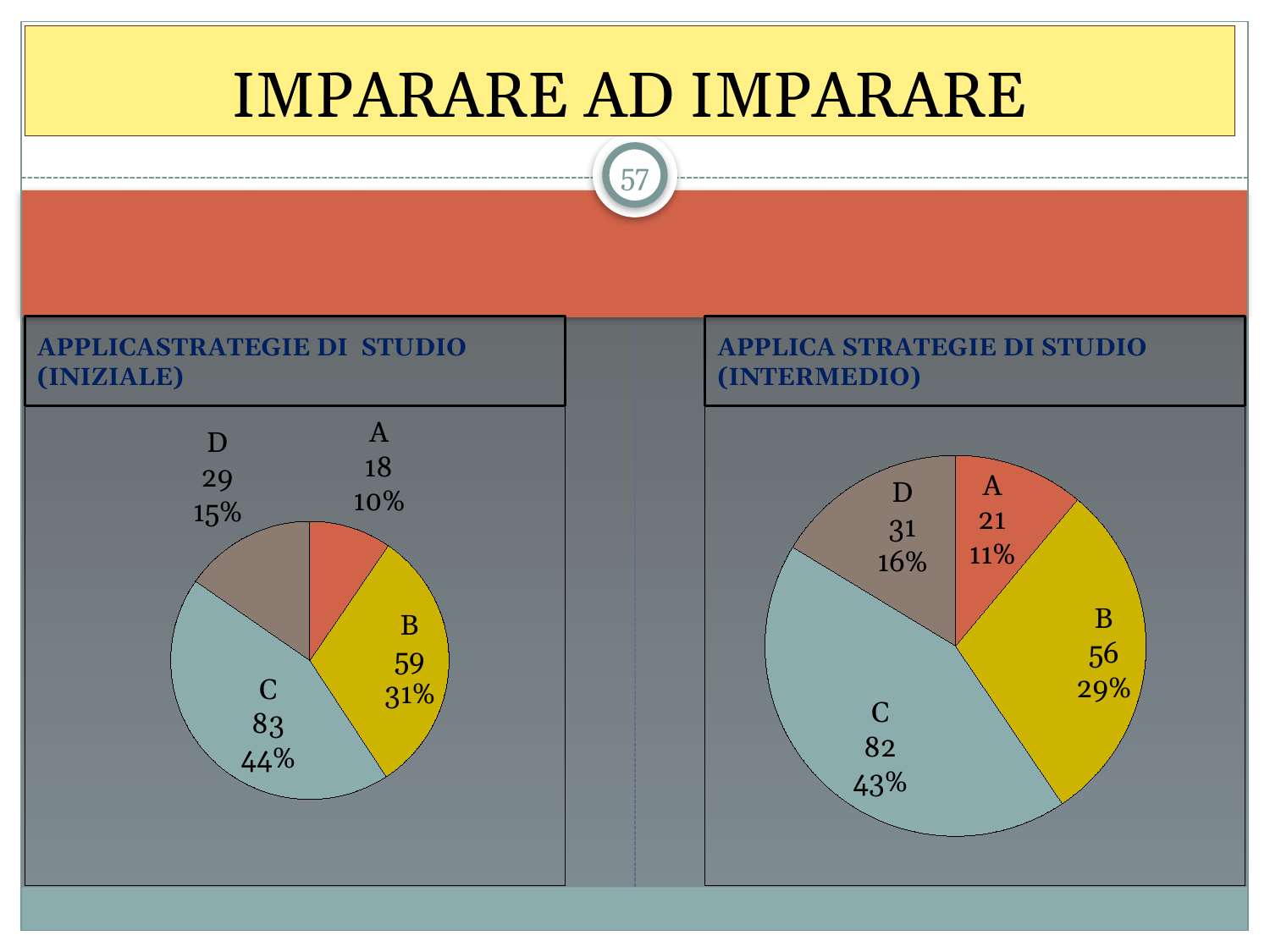

# IMPARARE AD IMPARARE
57
APPLICASTRATEGIE DI  STUDIO (INIZIALE)
APPLICA STRATEGIE DI STUDIO (INTERMEDIO)

### Chart

| Category | Vendite |
|---|---|
| A | 18.0 |
| B | 59.0 |
| C | 83.0 |
| D | 29.0 |

### Chart

| Category | Vendite |
|---|---|
| A | 21.0 |
| B | 56.0 |
| C | 82.0 |
| D | 31.0 |